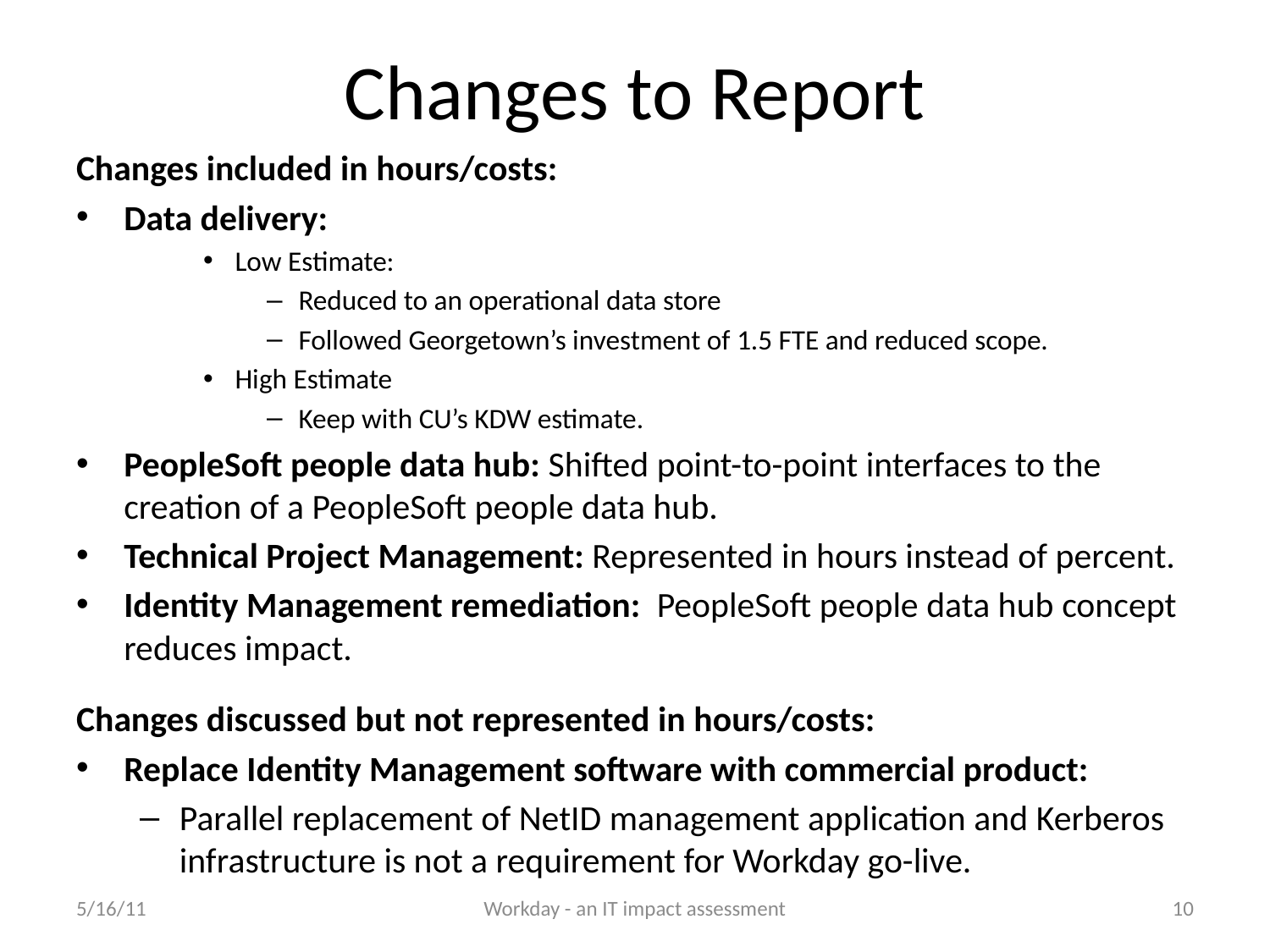

Changes to Report
Changes included in hours/costs:
Data delivery:
Low Estimate:
Reduced to an operational data store
Followed Georgetown’s investment of 1.5 FTE and reduced scope.
High Estimate
Keep with CU’s KDW estimate.
PeopleSoft people data hub: Shifted point-to-point interfaces to the creation of a PeopleSoft people data hub.
Technical Project Management: Represented in hours instead of percent.
Identity Management remediation:  PeopleSoft people data hub concept reduces impact.

Changes discussed but not represented in hours/costs:
Replace Identity Management software with commercial product:
Parallel replacement of NetID management application and Kerberos infrastructure is not a requirement for Workday go-live.

5/16/11
Workday - an IT impact assessment
10